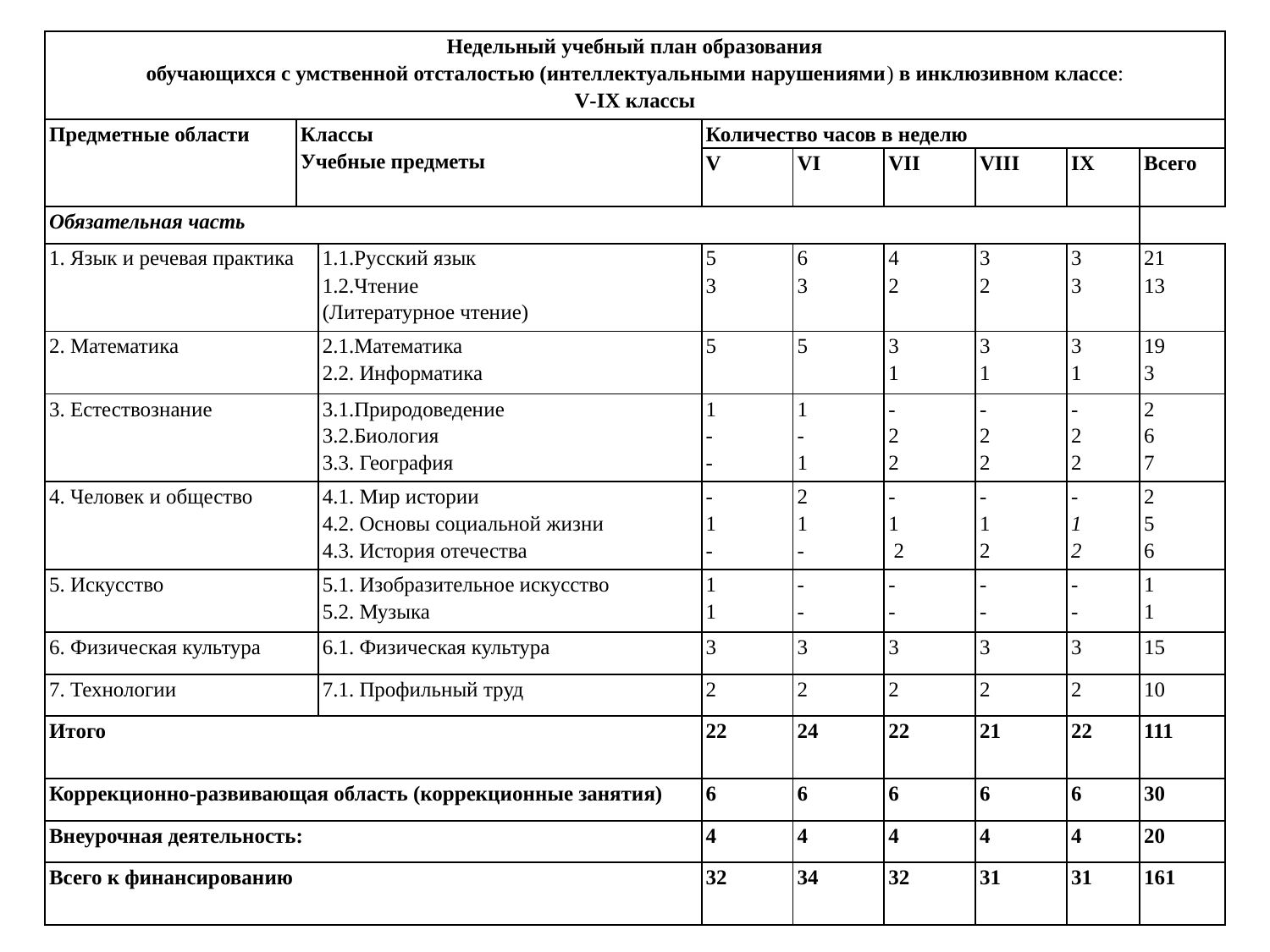

| Недельный учебный план образования обучающихся с умственной отсталостью (интеллектуальными нарушениями) в инклюзивном классе: V-IX классы |  |  |  |  |  |  |  |  |
| --- | --- | --- | --- | --- | --- | --- | --- | --- |
| Предметные области | Классы Учебные предметы |  | Количество часов в неделю |  |  |  |  |  |
|  |  |  | V | VI | VII | VIII | IX | Всего |
| Обязательная часть |  |  |  |  |  |  |  |  |
| 1. Язык и речевая практика |  | 1.1.Русский язык 1.2.Чтение (Ли­тературное чтение) | 5 3 | 6 3 | 4 2 | 3 2 | 3 3 | 21 13 |
| 2. Математика |  | 2.1.Математика 2.2. Информатика | 5 | 5 | 3 1 | 3 1 | 3 1 | 19 3 |
| 3. Естествознание |  | 3.1.Природоведение 3.2.Биология 3.3. География | 1 - - | 1 - 1 | - 2 2 | - 2 2 | - 2 2 | 2 6 7 |
| 4. Человек и общество |  | 4.1. Мир истории 4.2. Основы социальной жизни 4.3. История отечества | - 1 - | 2 1 - | - 1 2 | - 1 2 | - 1 2 | 2 5 6 |
| 5. Искусство |  | 5.1. Изобразительное искусство 5.2. Музыка | 1 1 | - - | - - | - - | - - | 1 1 |
| 6. Физическая культура |  | 6.1. Физическая культура | 3 | 3 | 3 | 3 | 3 | 15 |
| 7. Технологии |  | 7.1. Профильный труд | 2 | 2 | 2 | 2 | 2 | 10 |
| Итого |  |  | 22 | 24 | 22 | 21 | 22 | 111 |
| Коррекционно-развивающая область (коррекционные занятия) |  |  | 6 | 6 | 6 | 6 | 6 | 30 |
| Внеурочная деятельность: |  |  | 4 | 4 | 4 | 4 | 4 | 20 |
| Всего к финансированию |  |  | 32 | 34 | 32 | 31 | 31 | 161 |
#